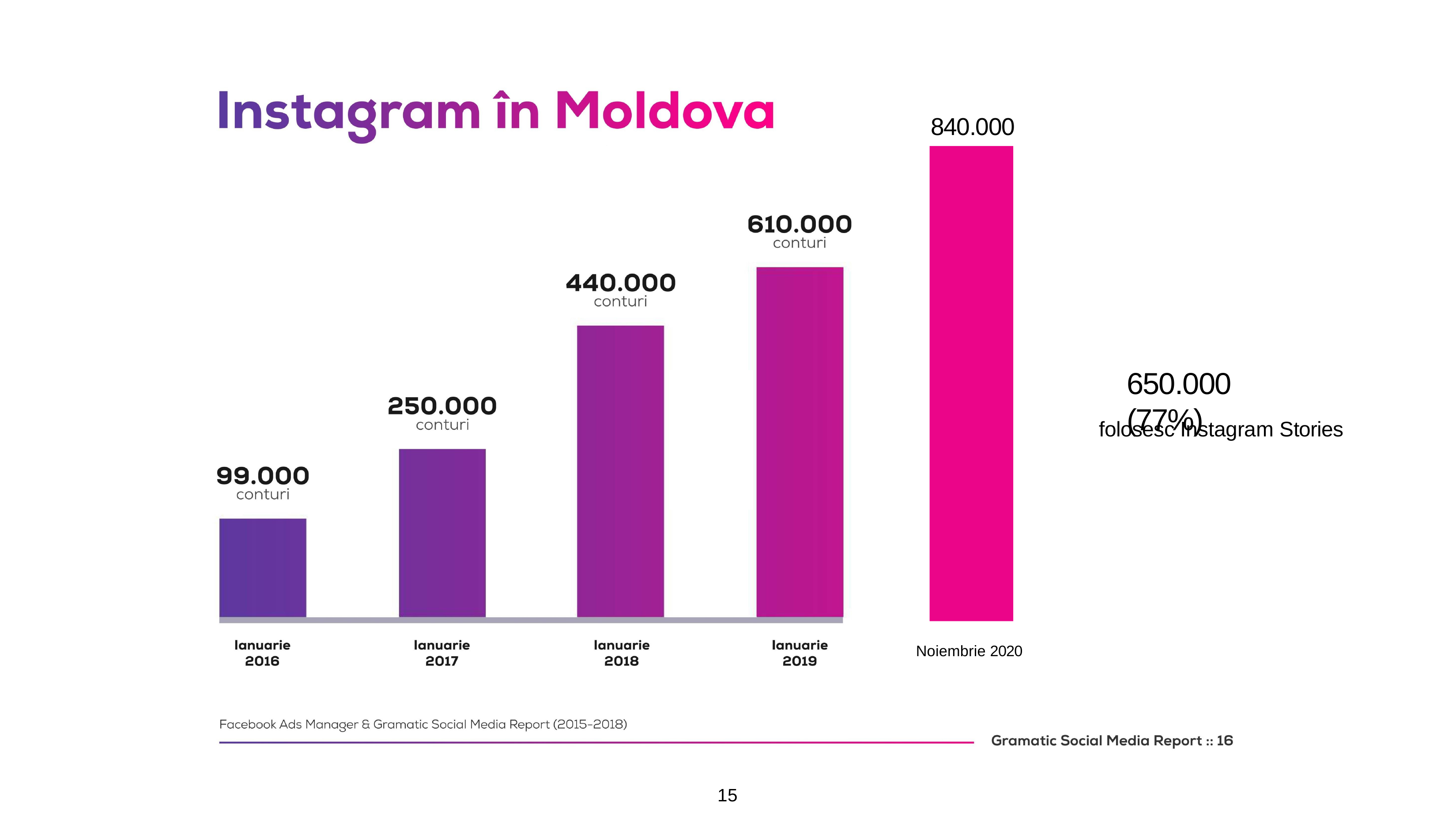

840.000
# 650.000 (77%)

folosesc Instagram Stories
Noiembrie 2020
15